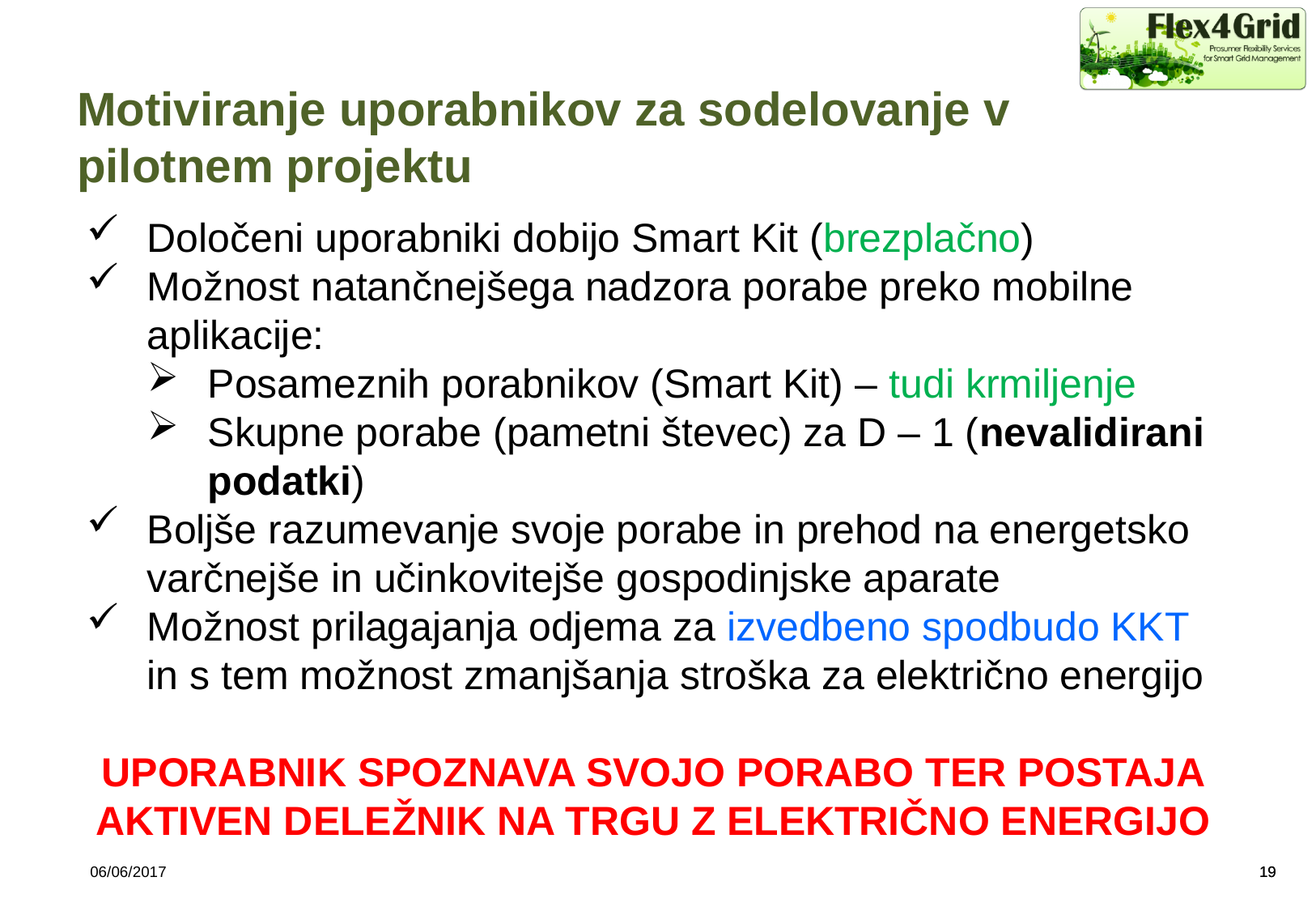

# Motiviranje uporabnikov za sodelovanje v pilotnem projektu

Določeni uporabniki dobijo Smart Kit (brezplačno)
Možnost natančnejšega nadzora porabe preko mobilne aplikacije:
Posameznih porabnikov (Smart Kit) – tudi krmiljenje
Skupne porabe (pametni števec) za D – 1 (nevalidirani podatki)
Boljše razumevanje svoje porabe in prehod na energetsko varčnejše in učinkovitejše gospodinjske aparate
Možnost prilagajanja odjema za izvedbeno spodbudo KKT in s tem možnost zmanjšanja stroška za električno energijo

UPORABNIK SPOZNAVA SVOJO PORABO TER POSTAJA AKTIVEN DELEŽNIK NA TRGU Z ELEKTRIČNO ENERGIJO